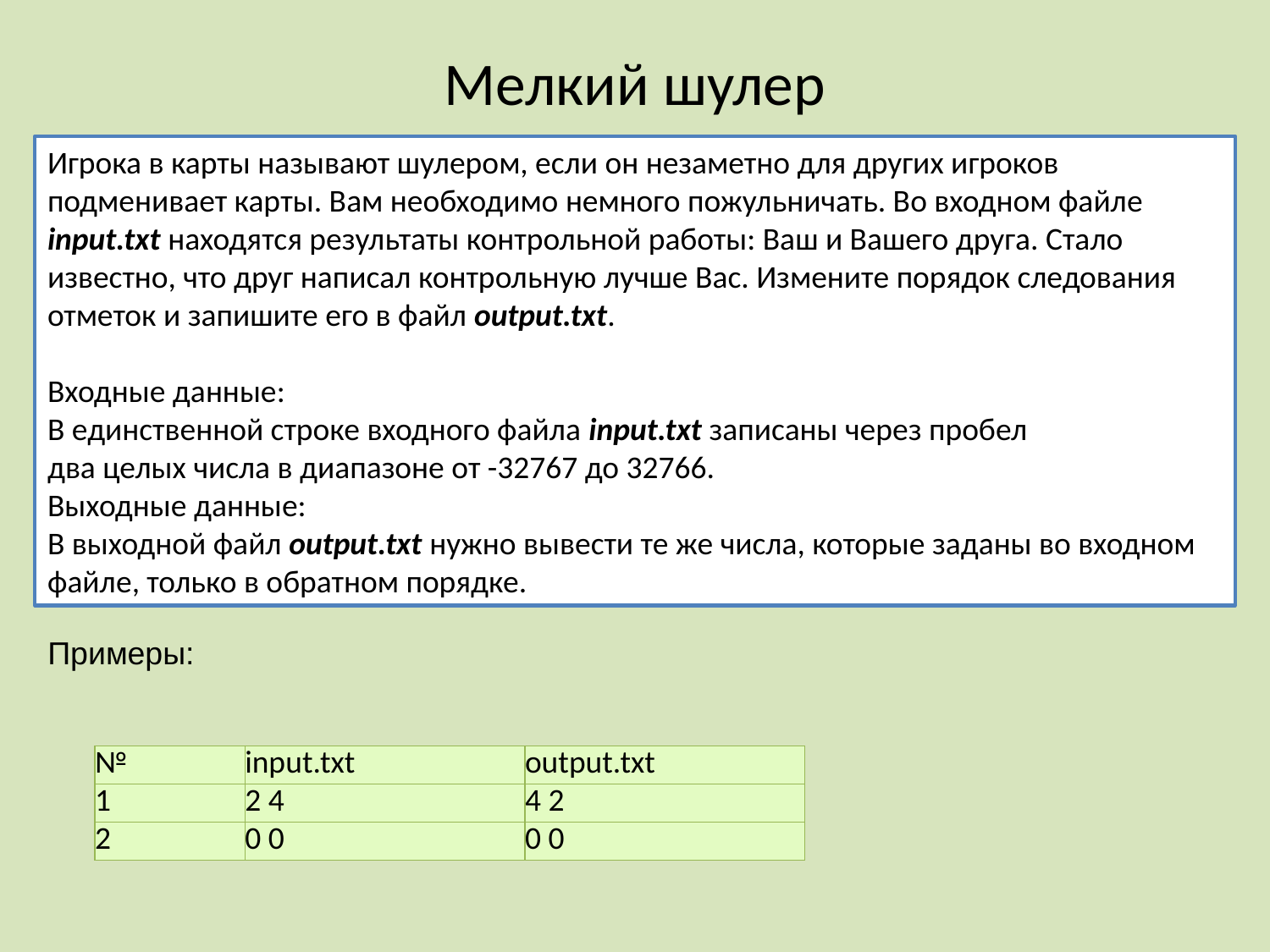

# Мелкий шулер
Игрока в карты называют шулером, если он незаметно для других игроков подменивает карты. Вам необходимо немного пожульничать. Во входном файле input.txt находятся результаты контрольной работы: Ваш и Вашего друга. Стало известно, что друг написал контрольную лучше Вас. Измените порядок следования отметок и запишите его в файл output.txt.
Входные данные:
В единственной строке входного файла input.txt записаны через пробел два целых числа в диапазоне от -32767 до 32766.
Выходные данные:
В выходной файл output.txt нужно вывести те же числа, которые заданы во входном файле, только в обратном порядке.
Примеры:
| № | input.txt | output.txt |
| --- | --- | --- |
| 1 | 2 4 | 4 2 |
| 2 | 0 0 | 0 0 |